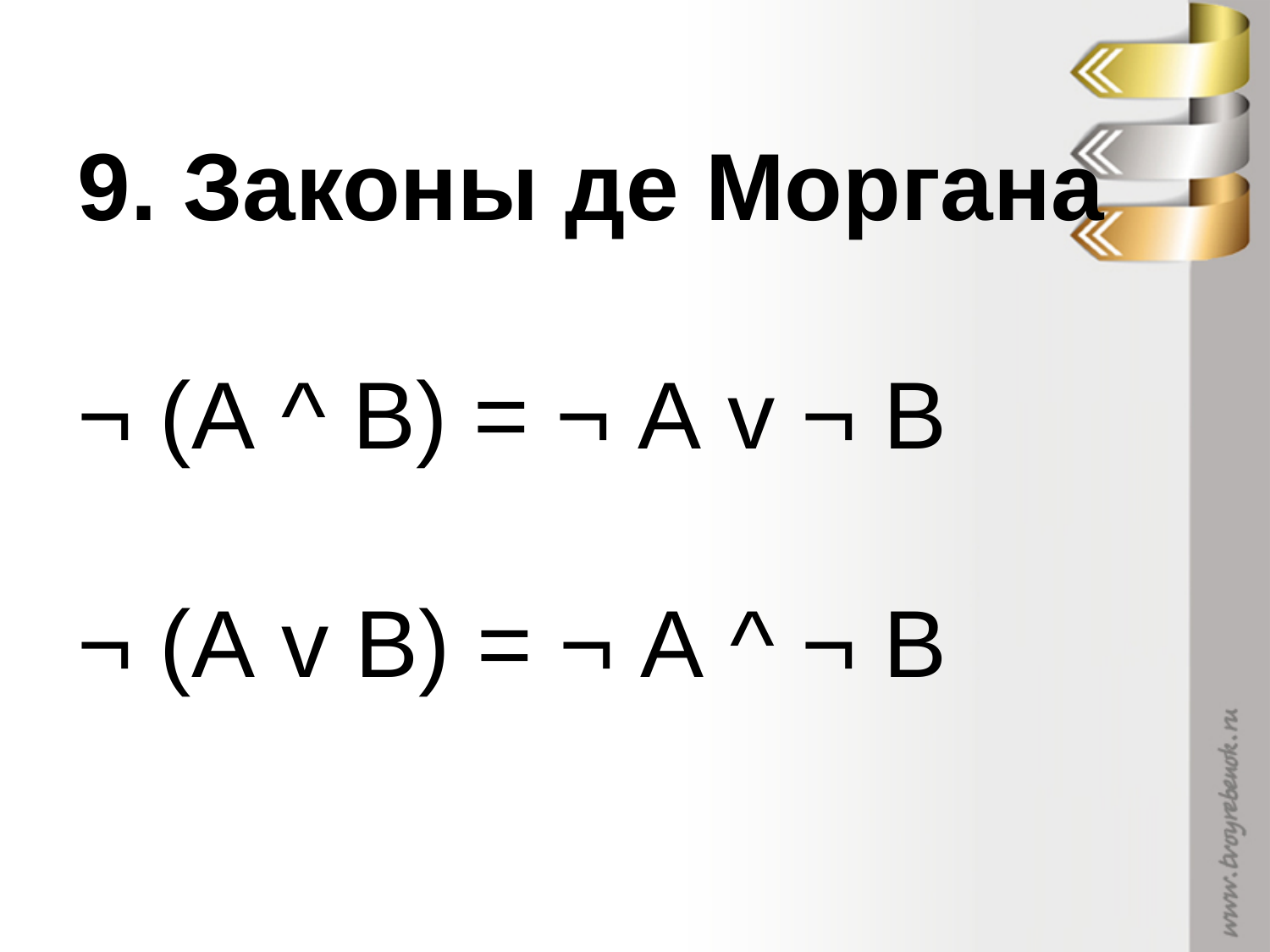

9. Законы де Моргана

¬ (А ^ В) = ¬ А v ¬ В

¬ (А v В) = ¬ А ^ ¬ В